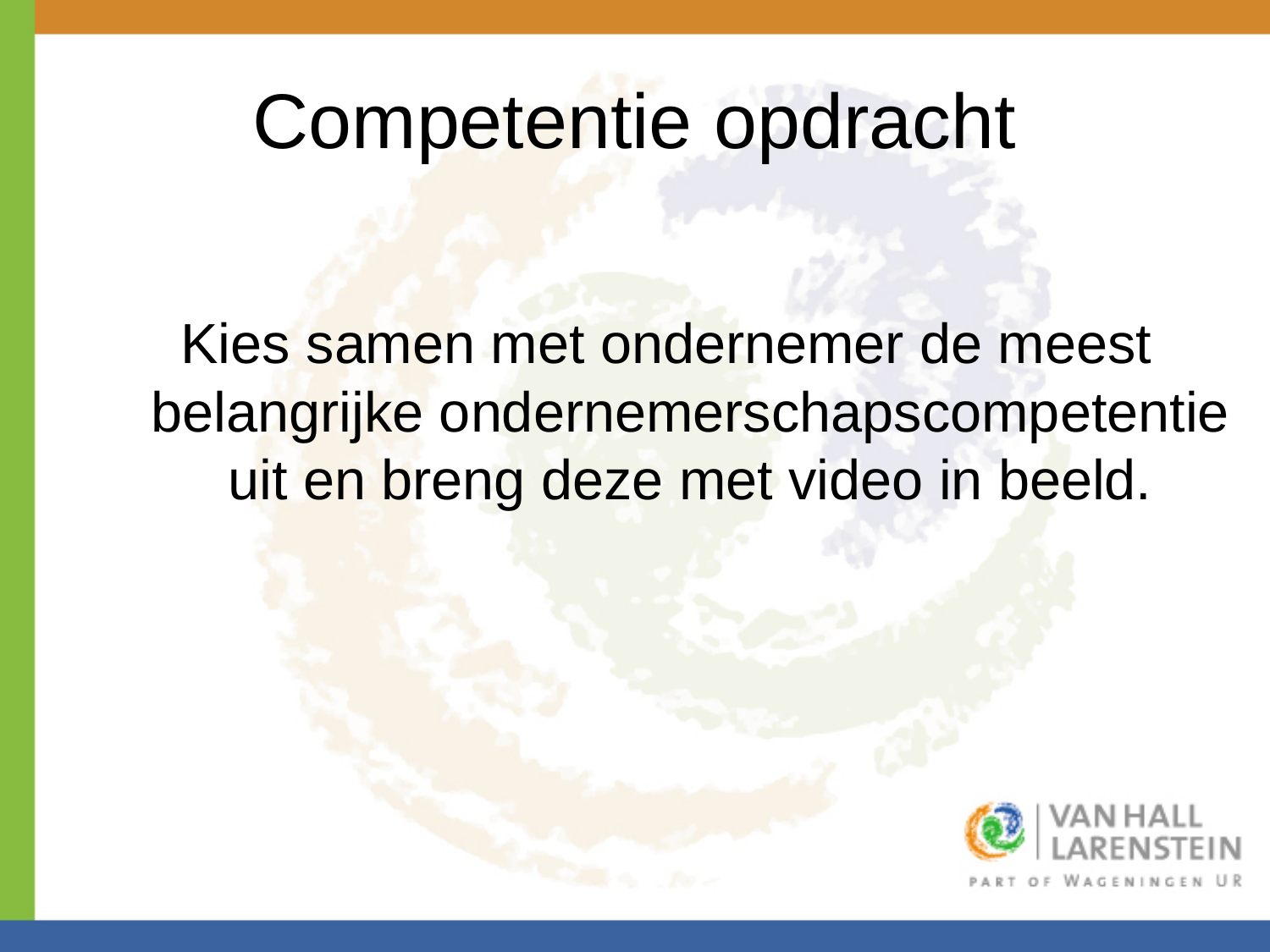

# Competentie opdracht

Kies samen met ondernemer de meest belangrijke ondernemerschapscompetentie uit en breng deze met video in beeld.